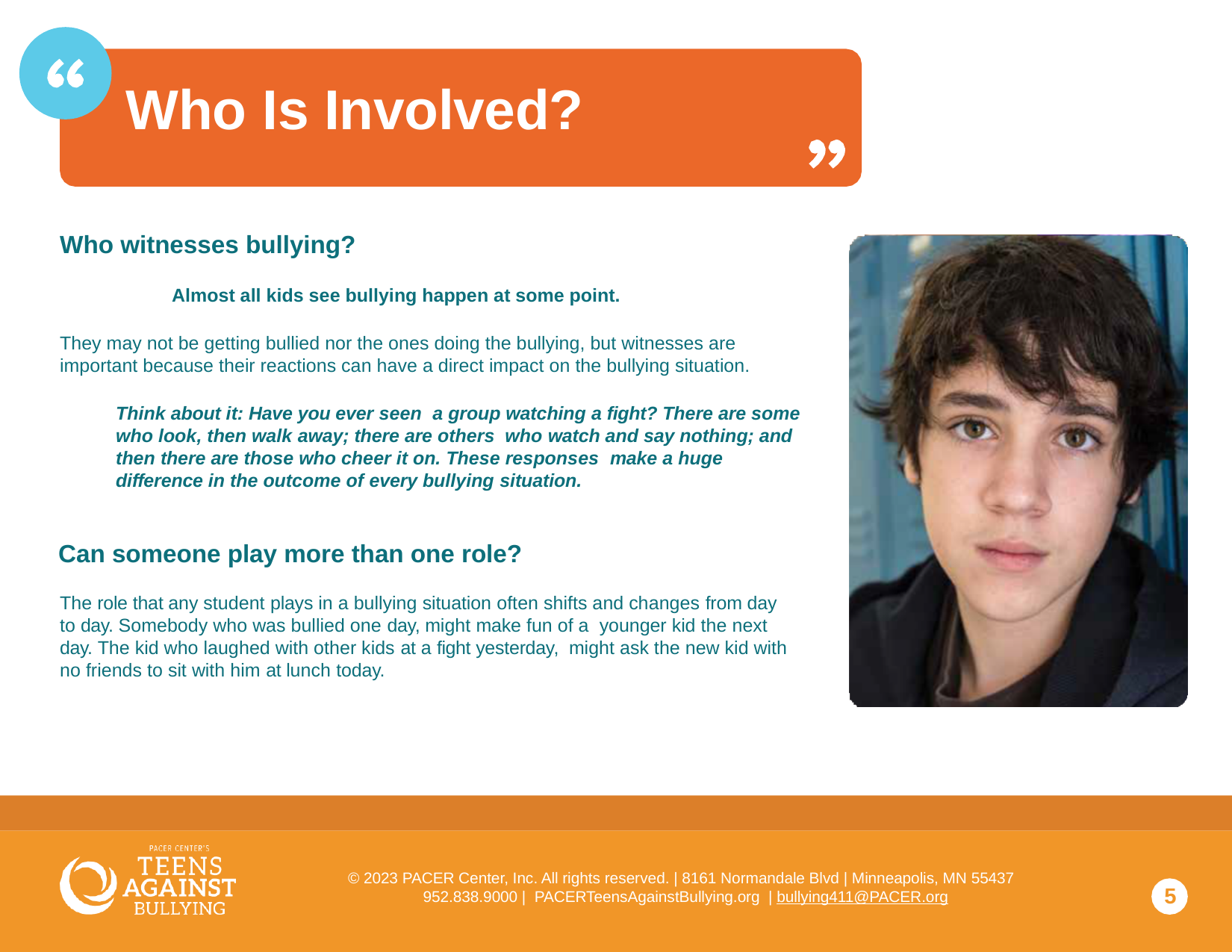

# Who Is Involved?

Who witnesses bullying?

	Almost all kids see bullying happen at some point.

They may not be getting bullied nor the ones doing the bullying, but witnesses are important because their reactions can have a direct impact on the bullying situation.

Think about it: Have you ever seen  a group watching a fight? There are some who look, then walk away; there are others  who watch and say nothing; and then there are those who cheer it on. These responses  make a huge difference in the outcome of every bullying situation.

Can someone play more than one role?

The role that any student plays in a bullying situation often shifts and changes from day to day. Somebody who was bullied one day, might make fun of a  younger kid the next day. The kid who laughed with other kids at a fight yesterday,  might ask the new kid with no friends to sit with him at lunch today.

© 2023 PACER Center, Inc. All rights reserved. | 8161 Normandale Blvd | Minneapolis, MN 55437  952.838.9000 |  PACERTeensAgainstBullying.org  | bullying411@PACER.org

5